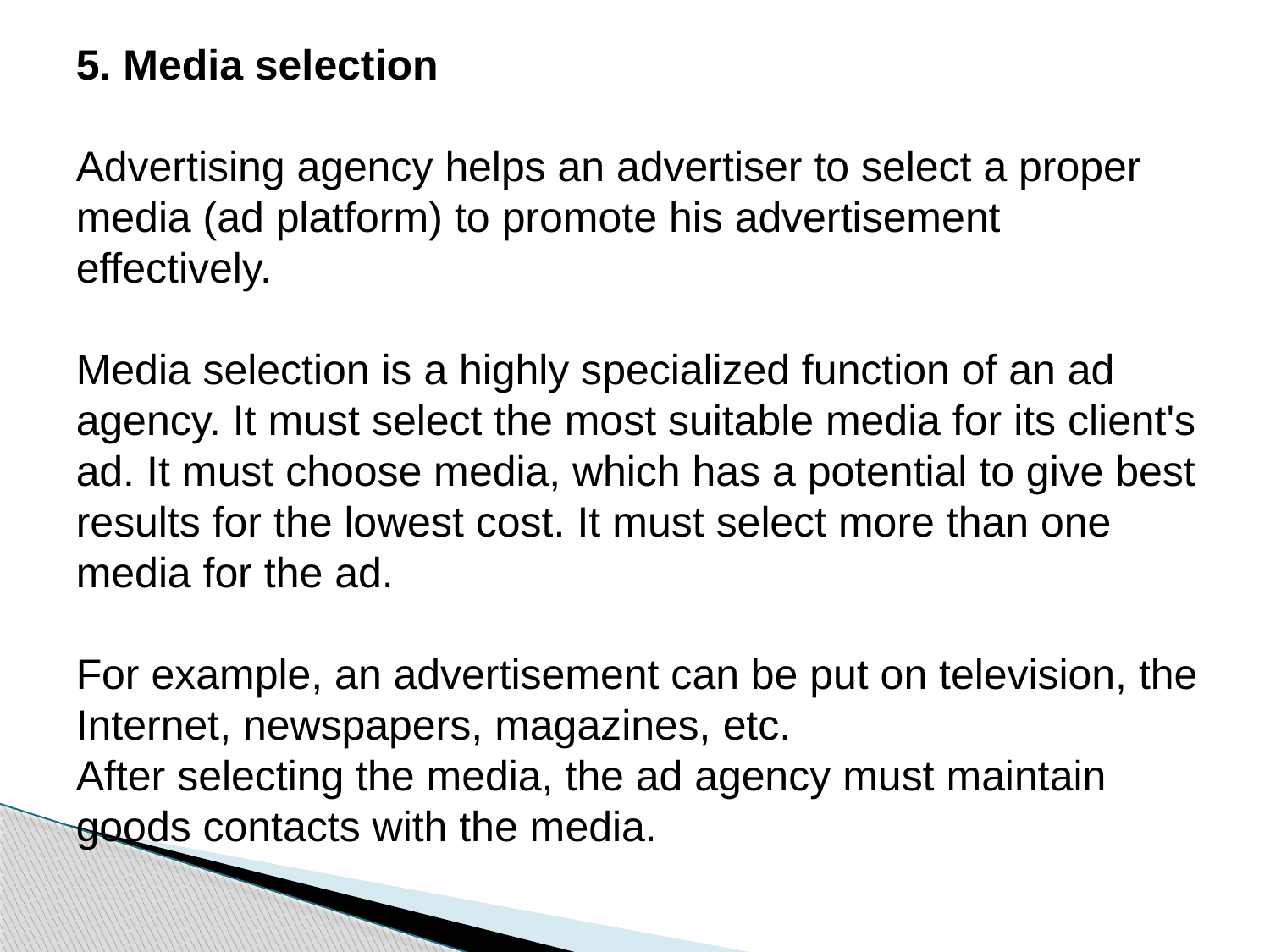

5. Media selection
Advertising agency helps an advertiser to select a proper media (ad platform) to promote his advertisement effectively.

Media selection is a highly specialized function of an ad agency. It must select the most suitable media for its client's ad. It must choose media, which has a potential to give best results for the lowest cost. It must select more than one media for the ad.

For example, an advertisement can be put on television, the Internet, newspapers, magazines, etc.
After selecting the media, the ad agency must maintain goods contacts with the media.